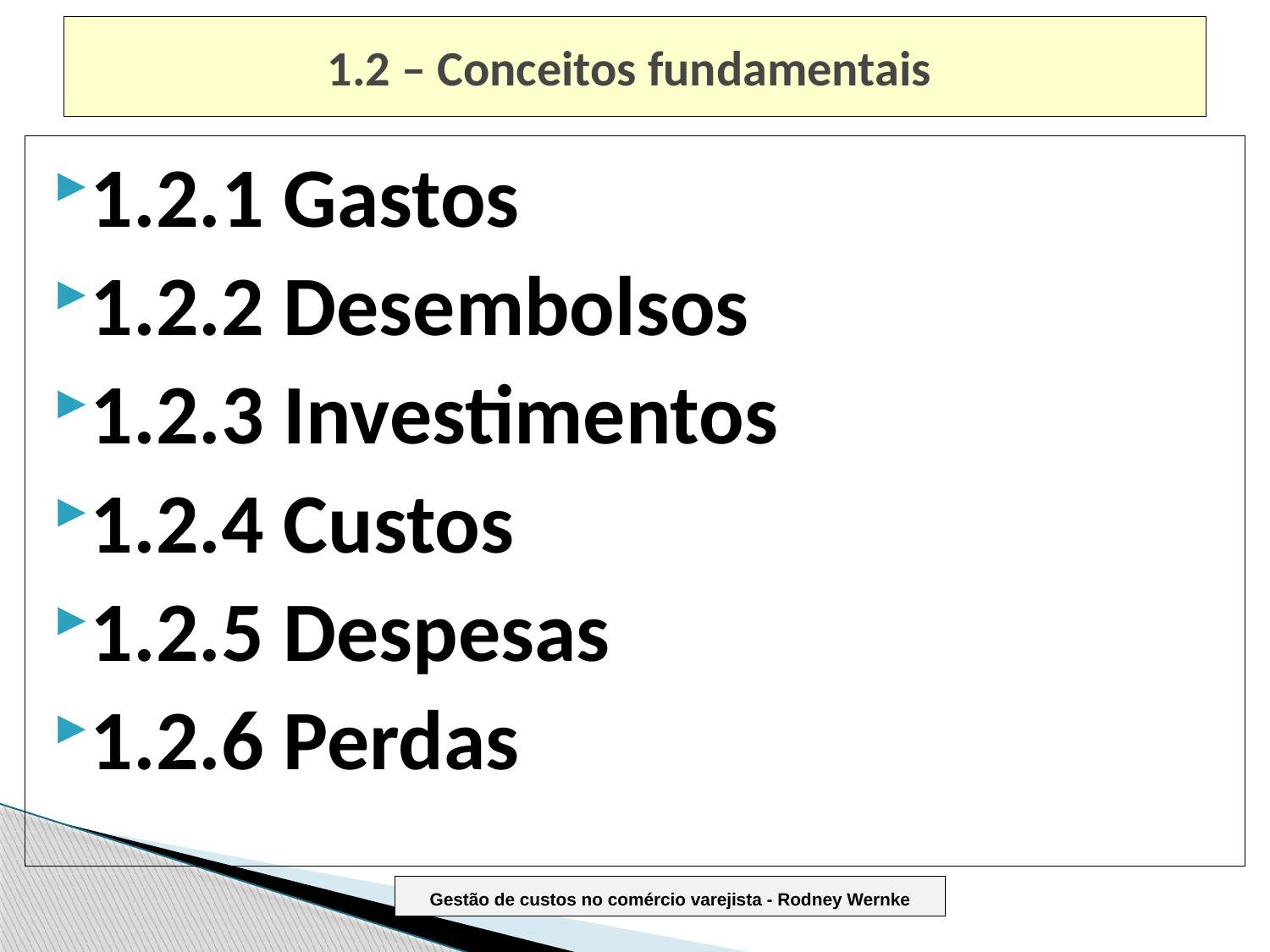

# 1.2 – Conceitos fundamentais
1.2.1 Gastos
1.2.2 Desembolsos
1.2.3 Investimentos
1.2.4 Custos
1.2.5 Despesas
1.2.6 Perdas
Gestão de custos no comércio varejista - Rodney Wernke